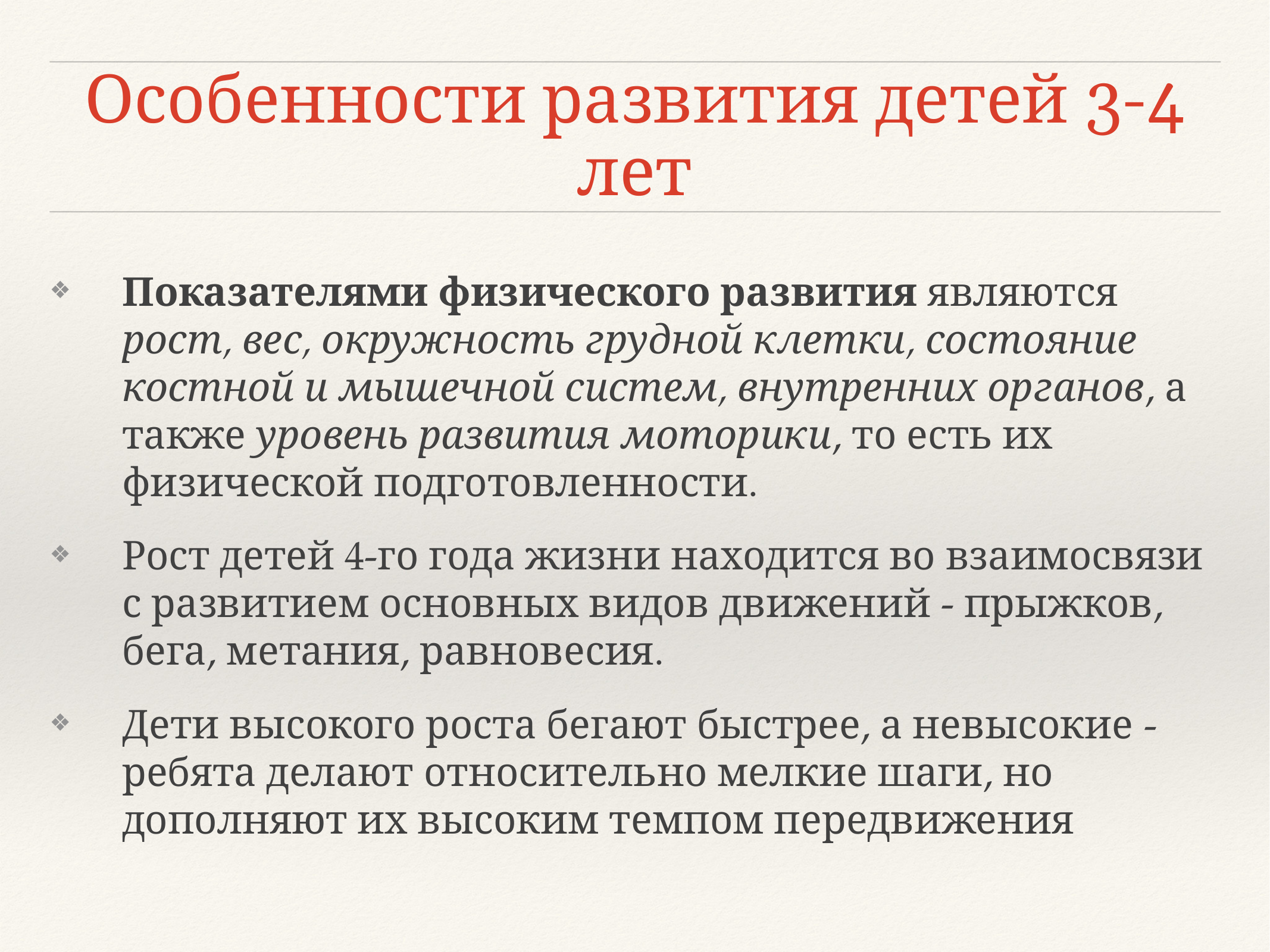

# Особенности развития детей 3-4 лет
Показателями физического развития являются рост, вес, окружность грудной клетки, состояние костной и мышечной систем, внутренних органов, а также уровень развития моторики, то есть их физической подготовленности.
Рост детей 4-го года жизни находится во взаимосвязи с развитием основных видов движений - прыжков, бега, метания, равновесия.
Дети высокого роста бегают быстрее, а невысокие - ребята делают относительно мелкие шаги, но дополняют их высоким темпом передвижения